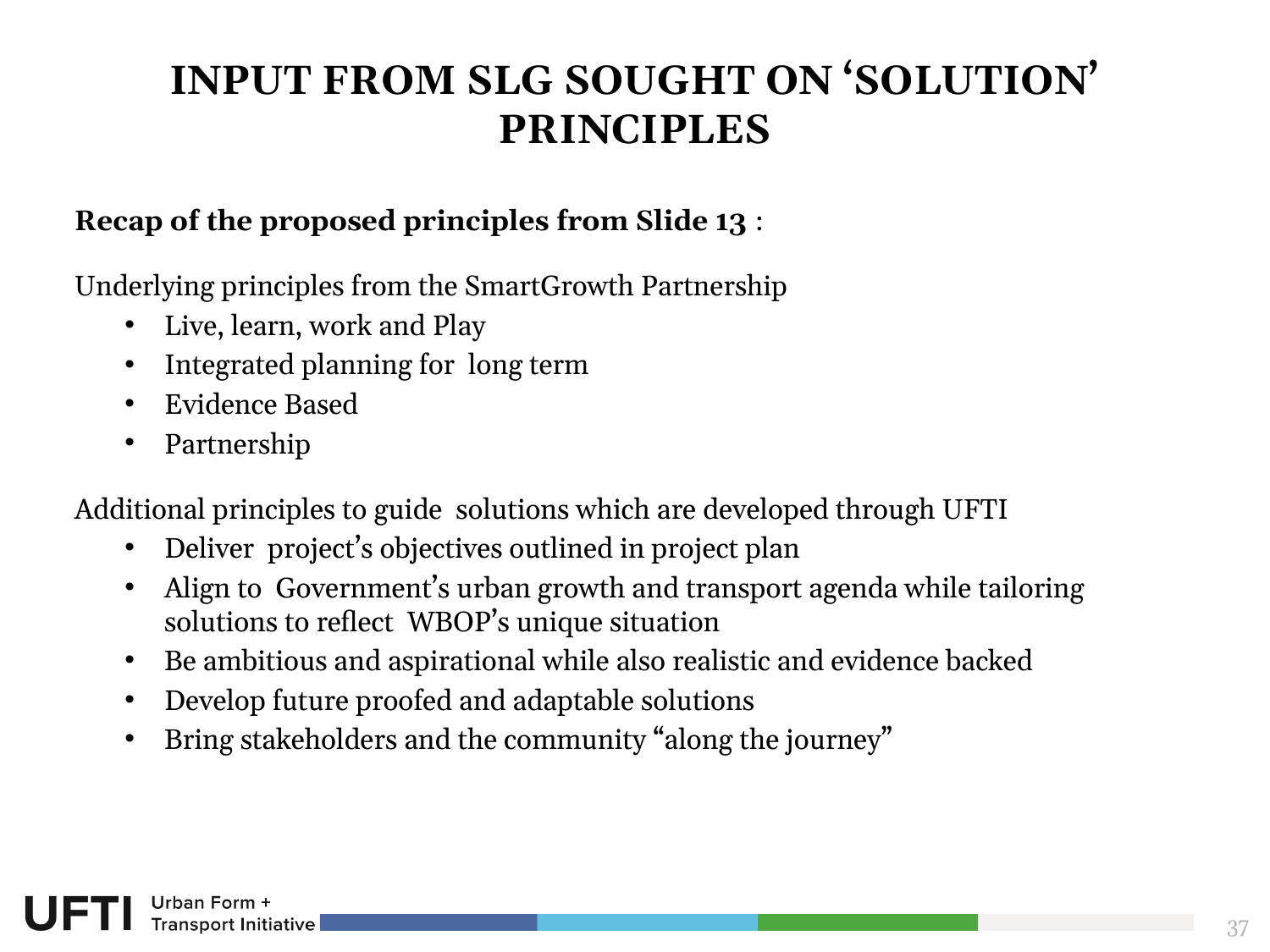

# Input from SLG sought on ‘Solution’ principles
Recap of the proposed principles from Slide 13 :
Underlying principles from the SmartGrowth Partnership
Live, learn, work and Play
Integrated planning for  long term
Evidence Based
Partnership
Additional principles to guide  solutions which are developed through UFTI
Deliver  project’s objectives outlined in project plan
Align to  Government’s urban growth and transport agenda while tailoring solutions to reflect  WBOP’s unique situation
Be ambitious and aspirational while also realistic and evidence backed
Develop future proofed and adaptable solutions
Bring stakeholders and the community “along the journey”
37